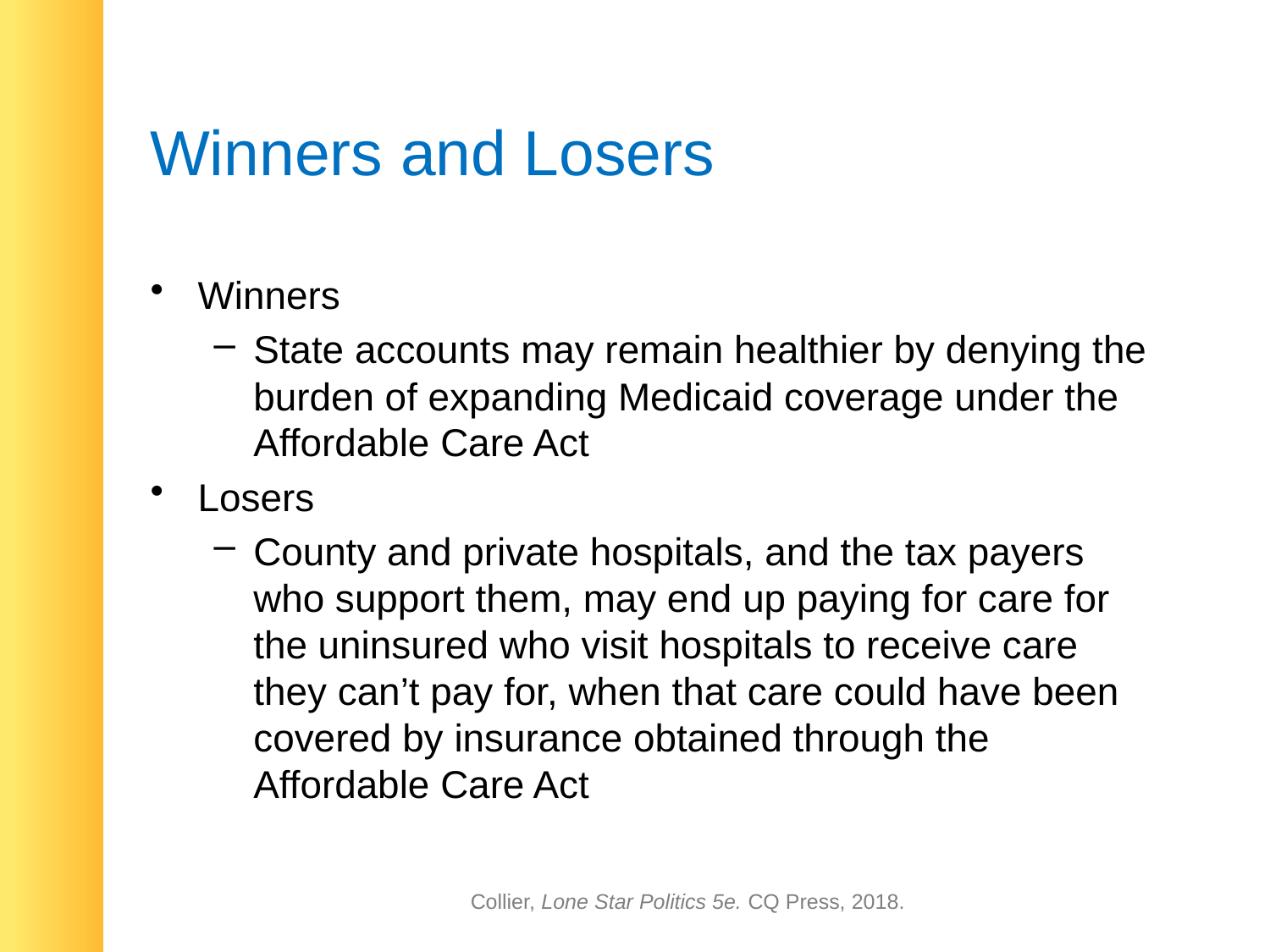

# Winners and Losers
Winners
State accounts may remain healthier by denying the burden of expanding Medicaid coverage under the Affordable Care Act
Losers
County and private hospitals, and the tax payers who support them, may end up paying for care for the uninsured who visit hospitals to receive care they can’t pay for, when that care could have been covered by insurance obtained through the Affordable Care Act

Collier, Lone Star Politics 5e. CQ Press, 2018.